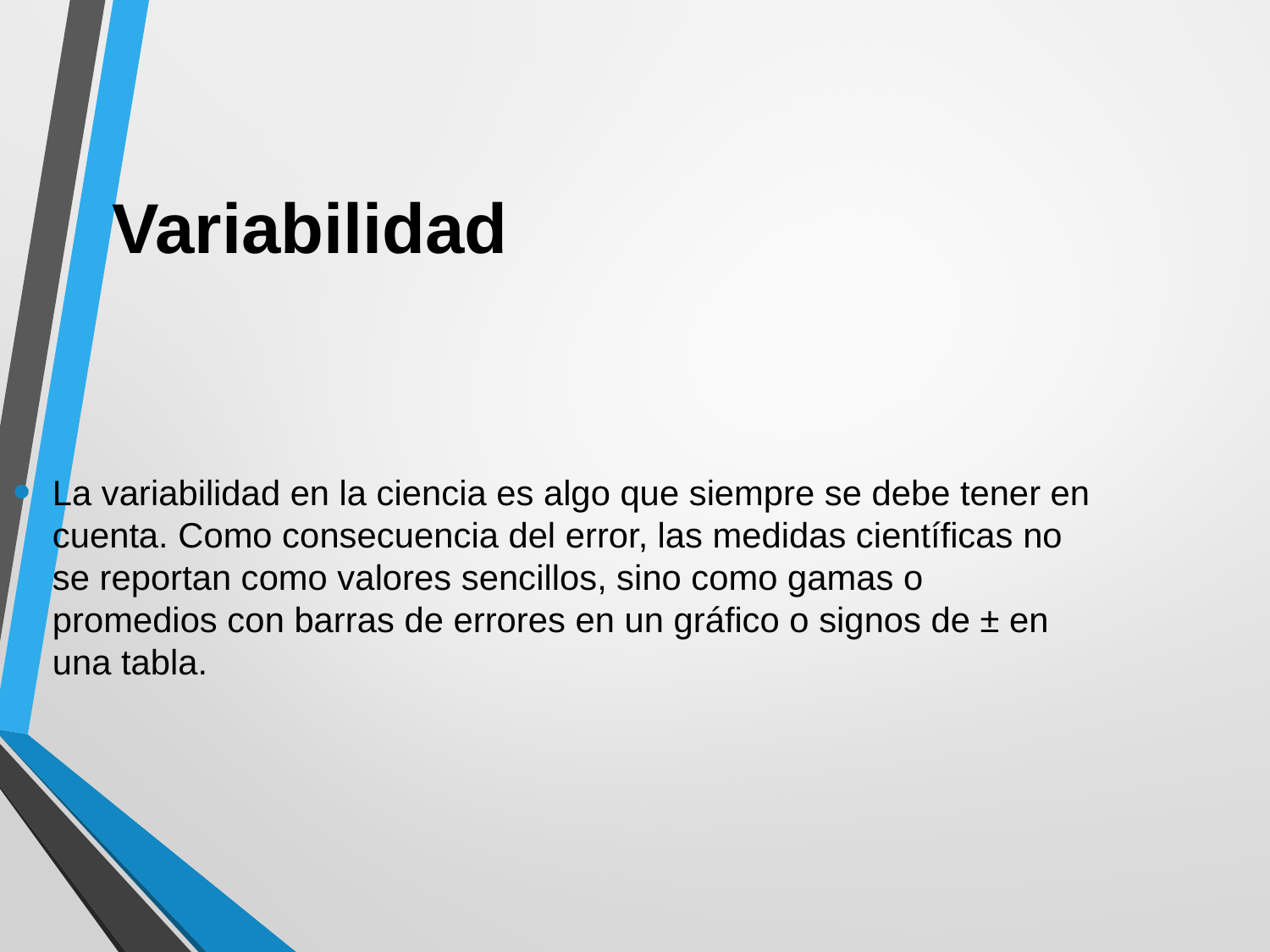

Variabilidad
La variabilidad en la ciencia es algo que siempre se debe tener en cuenta. Como consecuencia del error, las medidas científicas no se reportan como valores sencillos, sino como gamas o promedios con barras de errores en un gráfico o signos de ± en una tabla.